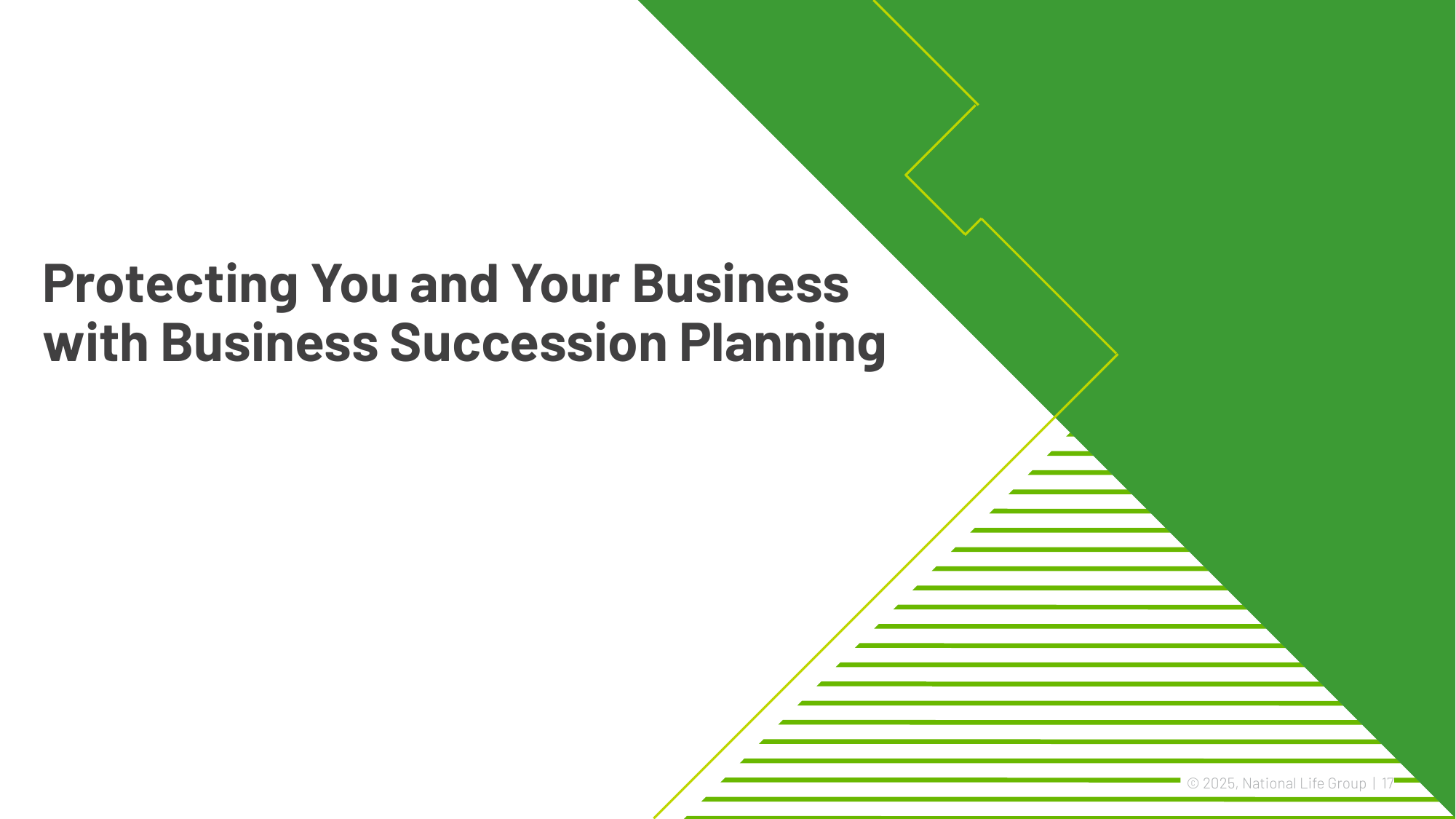

Protecting You and Your Business with Business Succession Planning
© 2025, National Life Group  |  17